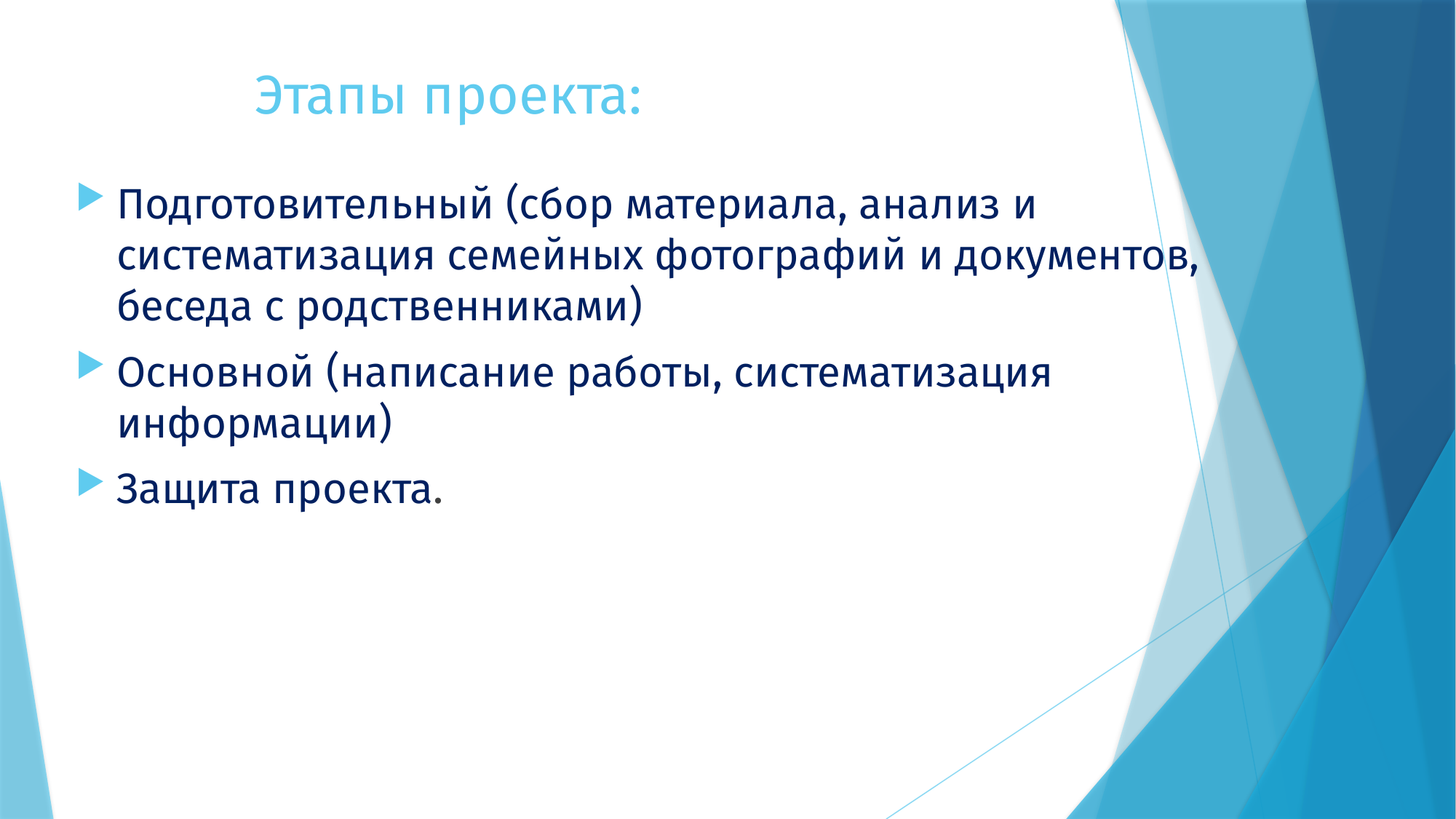

# Этапы проекта:
Подготовительный (сбор материала, анализ и систематизация семейных фотографий и документов, беседа с родственниками)
Основной (написание работы, систематизация информации)
Защита проекта.